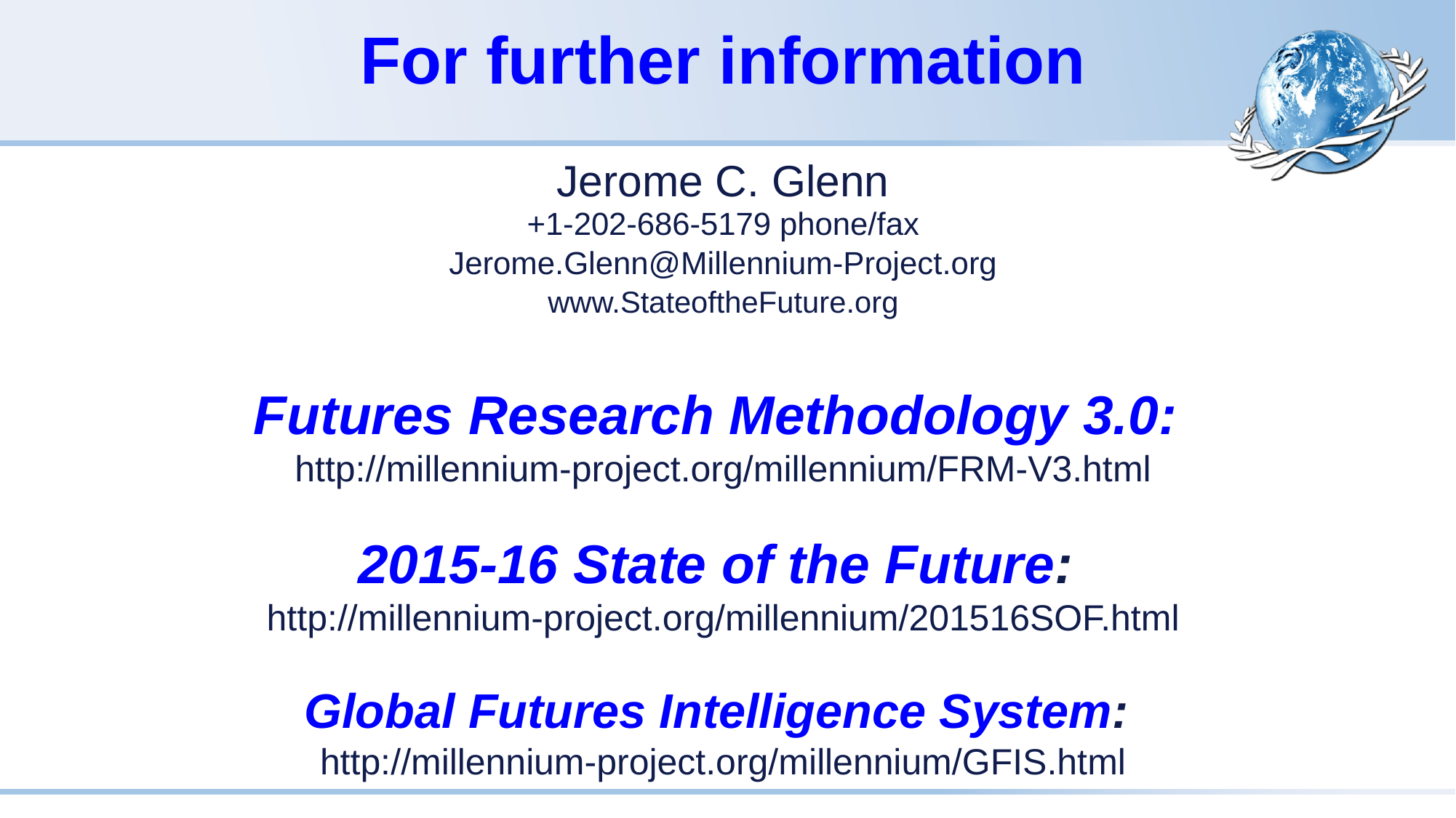

For further information

Jerome C. Glenn
+1-202-686-5179 phone/fax
Jerome.Glenn@Millennium-Project.org
www.StateoftheFuture.org

Futures Research Methodology 3.0:
http://millennium-project.org/millennium/FRM-V3.html

2015-16 State of the Future:
http://millennium-project.org/millennium/201516SOF.html

Global Futures Intelligence System:
http://millennium-project.org/millennium/GFIS.html